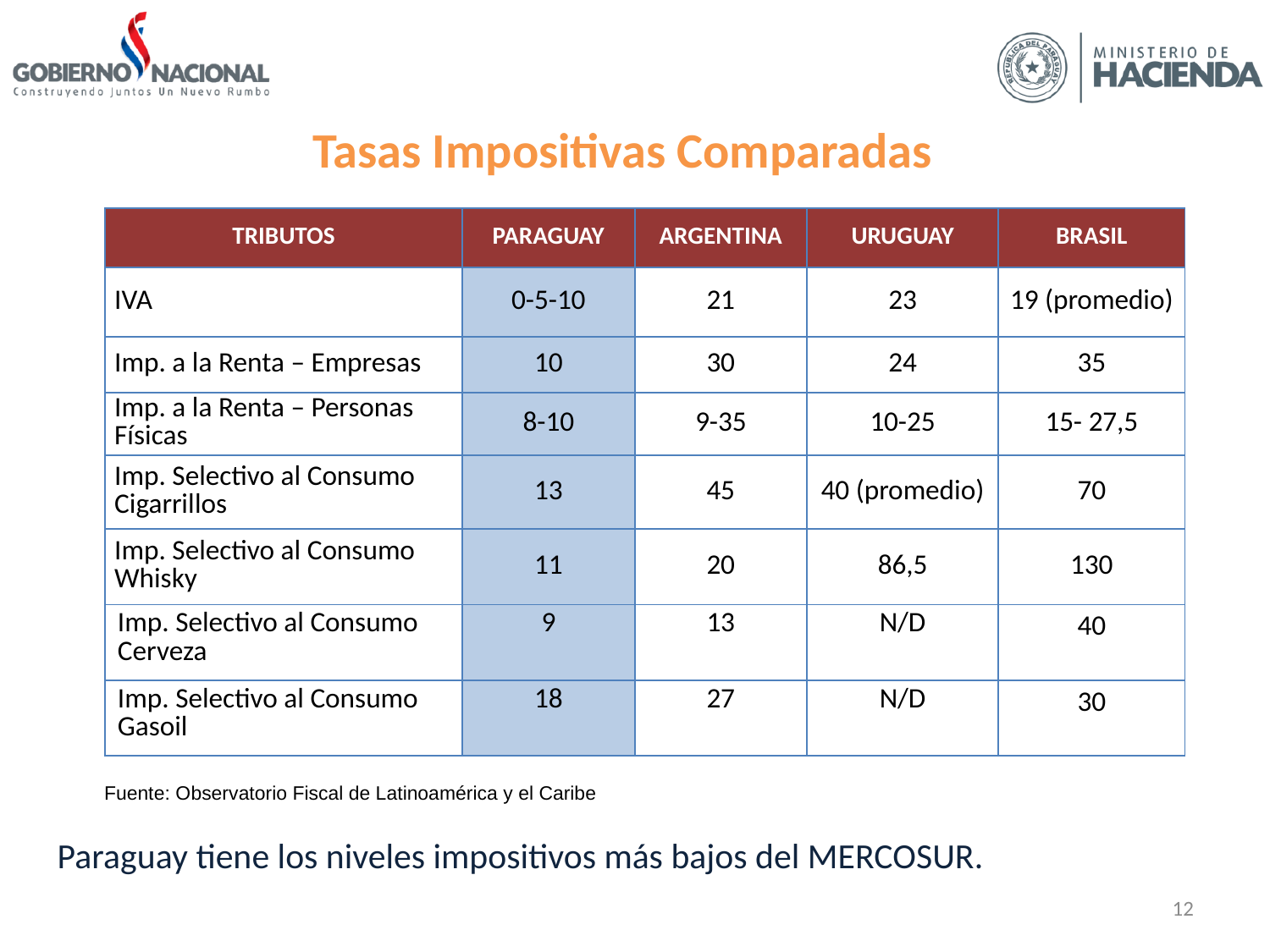

Tasas Impositivas Comparadas
| TRIBUTOS | PARAGUAY | ARGENTINA | URUGUAY | BRASIL |
| --- | --- | --- | --- | --- |
| IVA | 0-5-10 | 21 | 23 | 19 (promedio) |
| Imp. a la Renta – Empresas | 10 | 30 | 24 | 35 |
| Imp. a la Renta – Personas Físicas | 8-10 | 9-35 | 10-25 | 15- 27,5 |
| Imp. Selectivo al Consumo Cigarrillos | 13 | 45 | 40 (promedio) | 70 |
| Imp. Selectivo al Consumo Whisky | 11 | 20 | 86,5 | 130 |
| Imp. Selectivo al Consumo Cerveza | 9 | 13 | N/D | 40 |
| Imp. Selectivo al Consumo Gasoil | 18 | 27 | N/D | 30 |

Fuente: Observatorio Fiscal de Latinoamérica y el Caribe
Paraguay tiene los niveles impositivos más bajos del MERCOSUR.
12